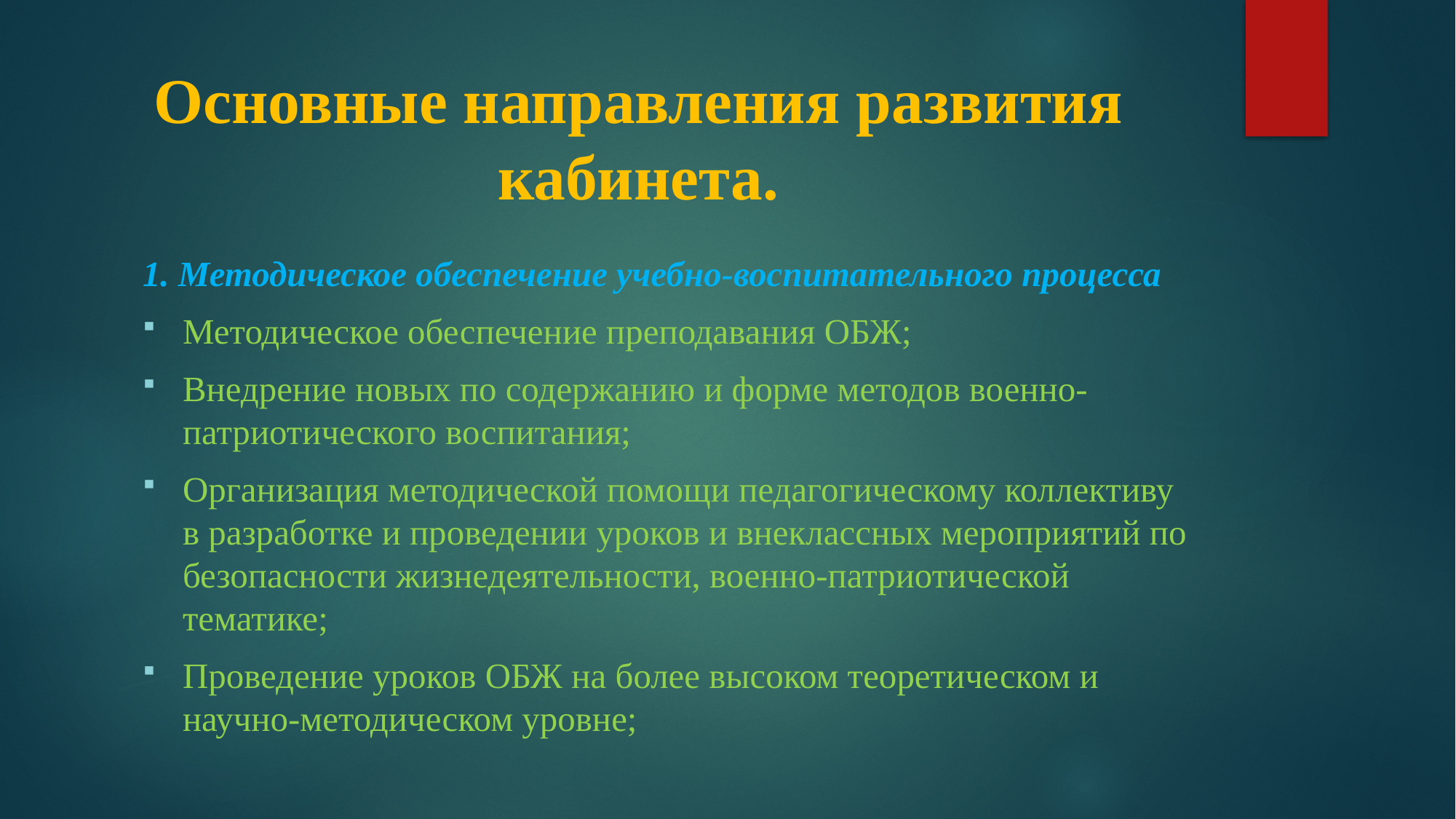

# Основные направления развития кабинета.
1. Методическое обеспечение учебно-воспитательного процесса
Методическое обеспечение преподавания ОБЖ;
Внедрение новых по содержанию и форме методов военно-патриотического воспитания;
Организация методической помощи педагогическому коллективу в разработке и проведении уроков и внеклассных мероприятий по безопасности жизнедеятельности, военно-патриотической тематике;
Проведение уроков ОБЖ на более высоком теоретическом и научно-методическом уровне;